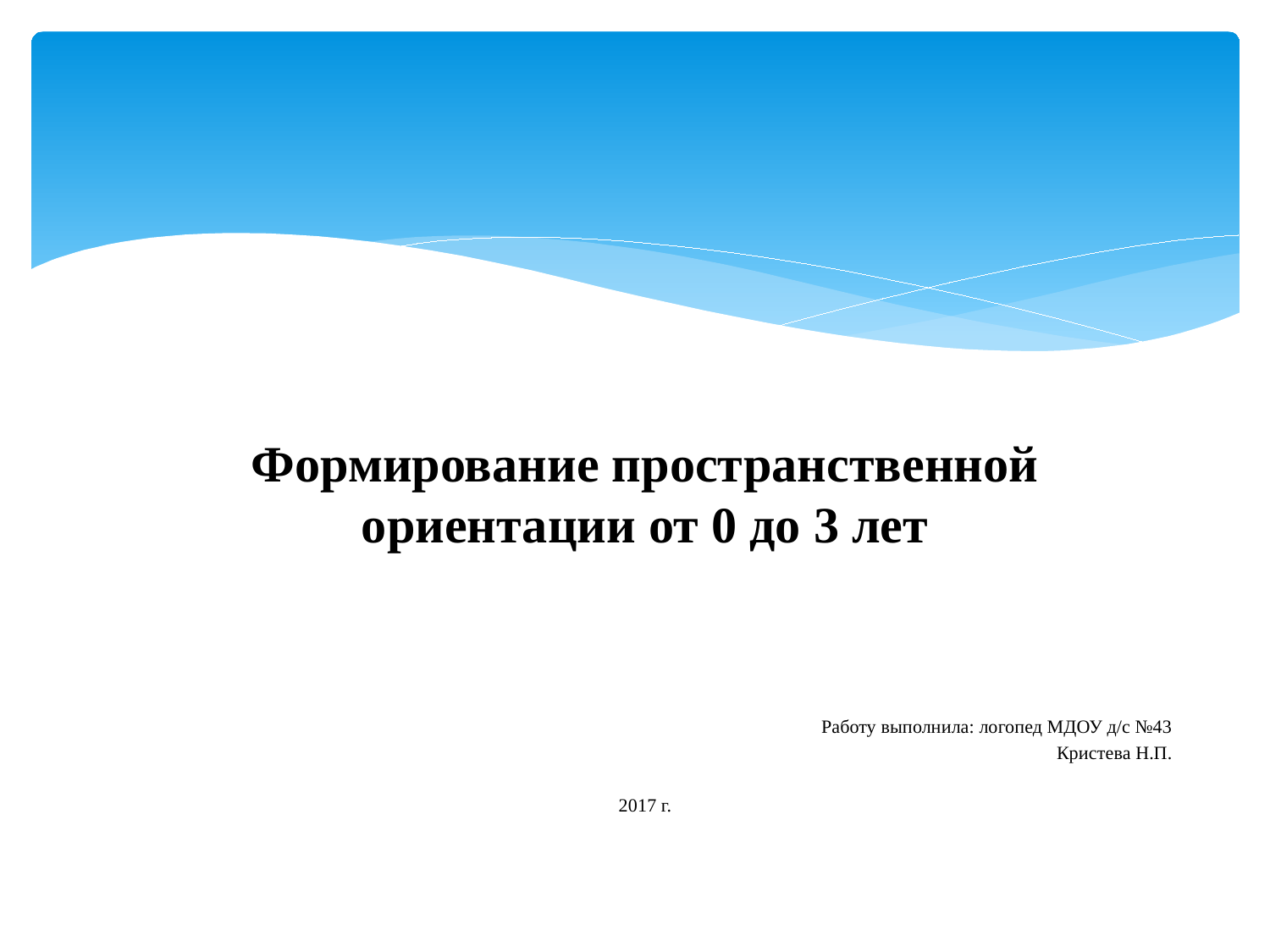

#

Формирование пространственной ориентации от 0 до 3 лет

Работу выполнила: логопед МДОУ д/с №43
Кристева Н.П.

2017 г.